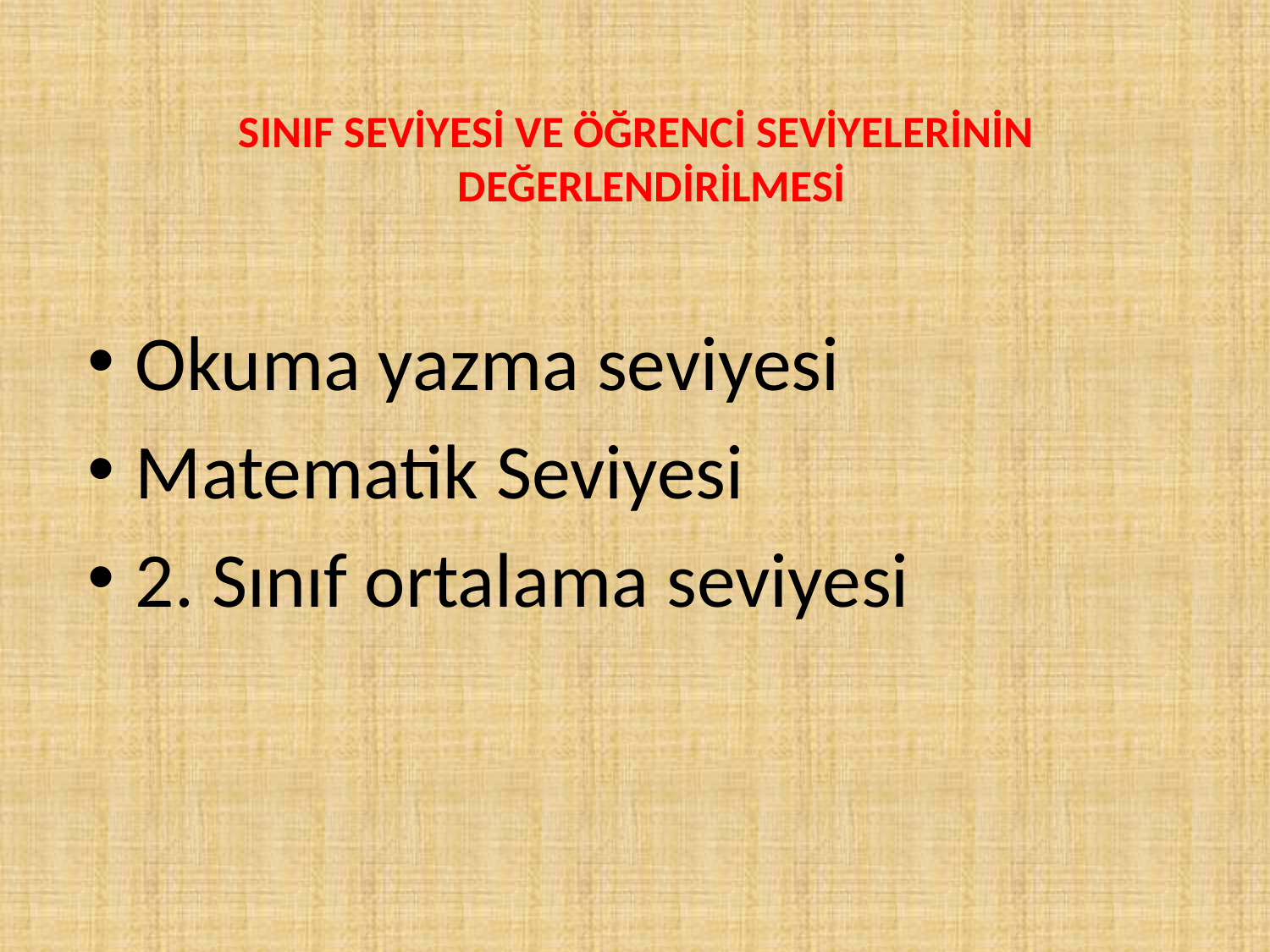

# SINIF SEVİYESİ VE ÖĞRENCİ SEVİYELERİNİN DEĞERLENDİRİLMESİ
Okuma yazma seviyesi
Matematik Seviyesi
2. Sınıf ortalama seviyesi